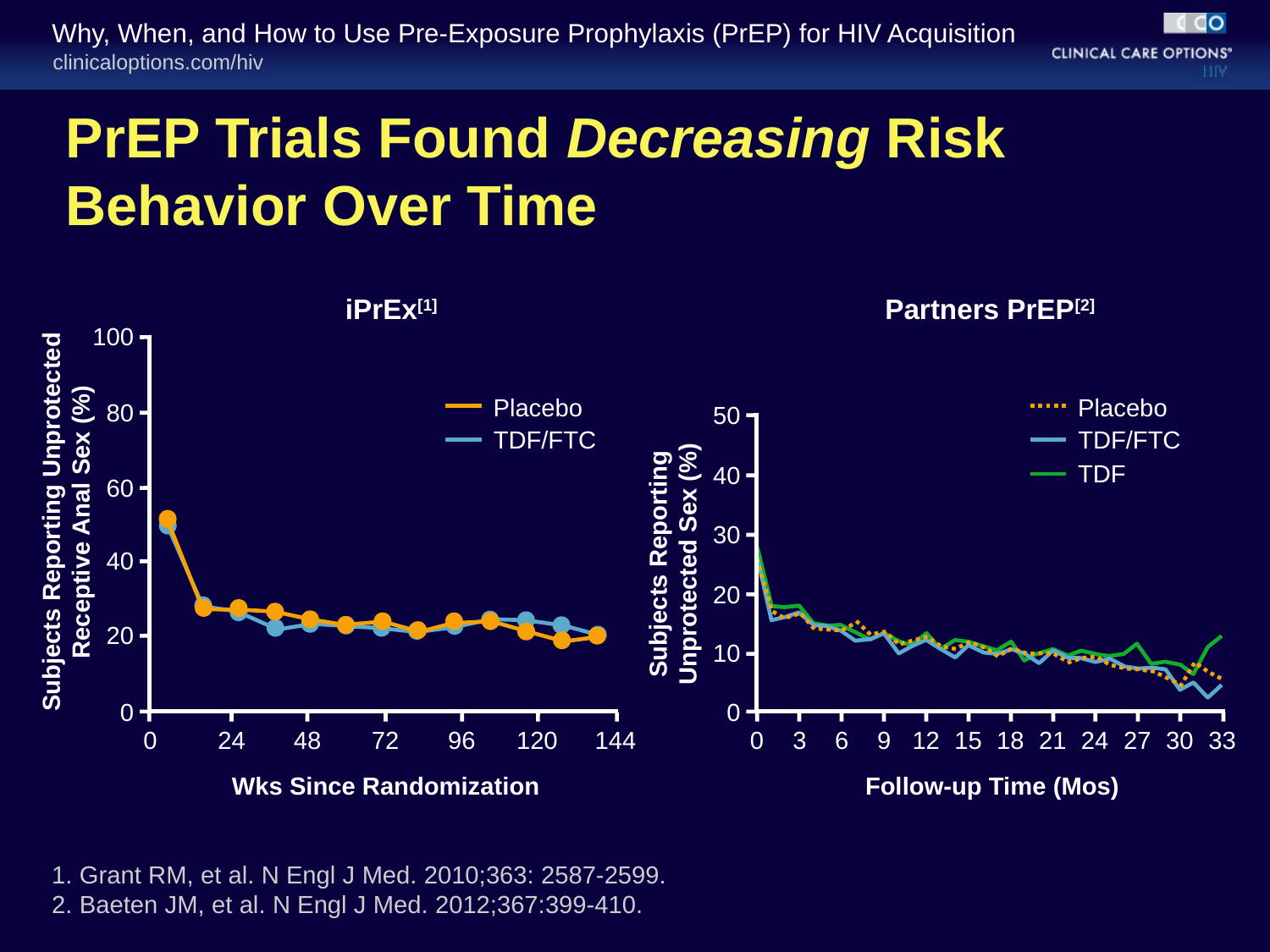

# PrEP Trials Found Decreasing Risk Behavior Over Time
iPrEx[1]
Partners PrEP[2]
100

Placebo
Placebo
80
50

TDF/FTC
TDF/FTC
TDF
40
60

Subjects Reporting Unprotected Receptive Anal Sex (%)

30

Subjects Reporting Unprotected Sex (%)

40

20

20
10

0
0

0
24
48
72
96
120
144
0
3
6
9
12
15
18
21
24
27
30
33
Wks Since Randomization
Follow-up Time (Mos)
1. Grant RM, et al. N Engl J Med. 2010;363: 2587-2599.
2. Baeten JM, et al. N Engl J Med. 2012;367:399-410.